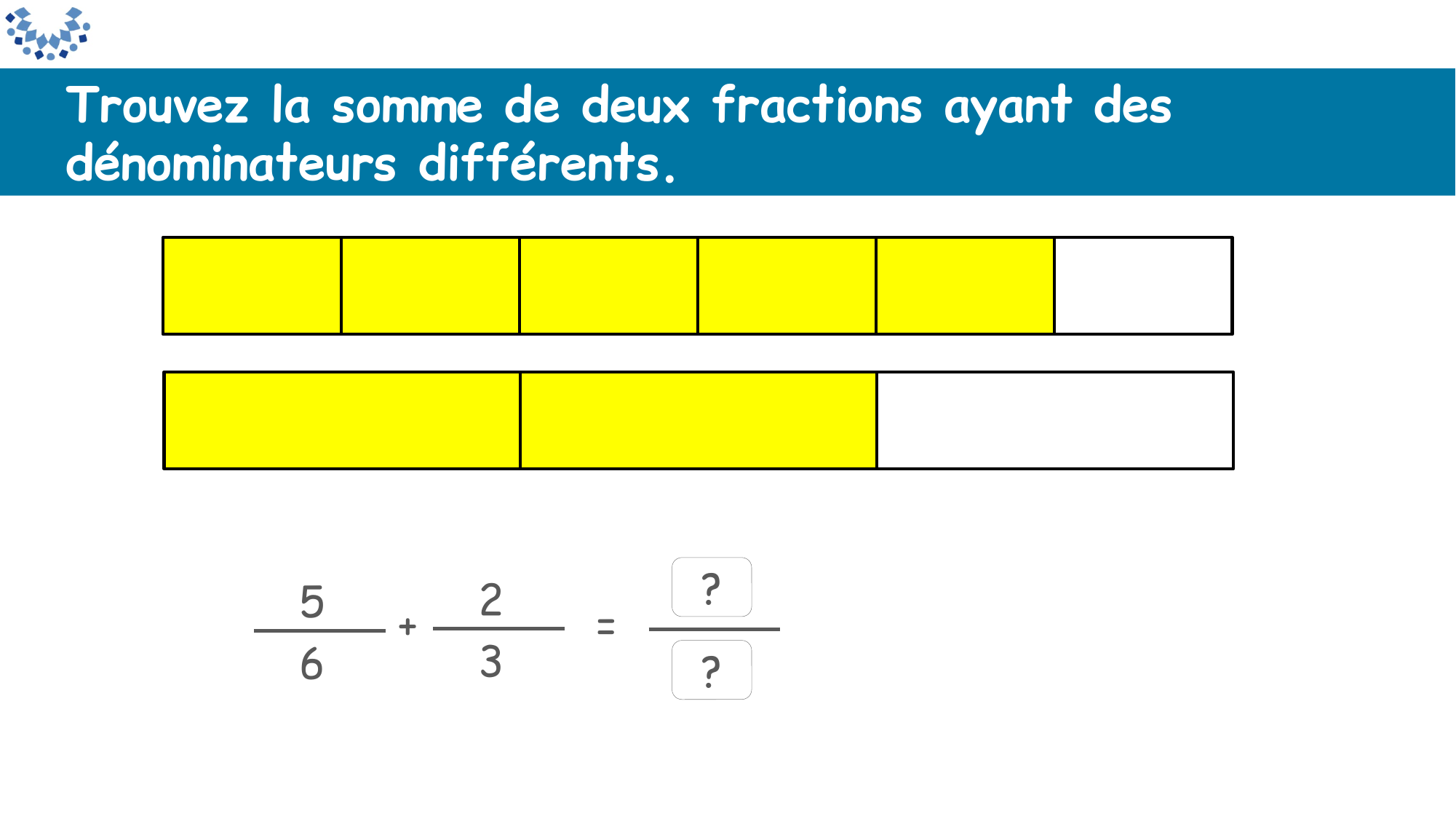

Trouvez la somme de deux fractions ayant des dénominateurs différents.

?
?
2
3
5
6
+
=